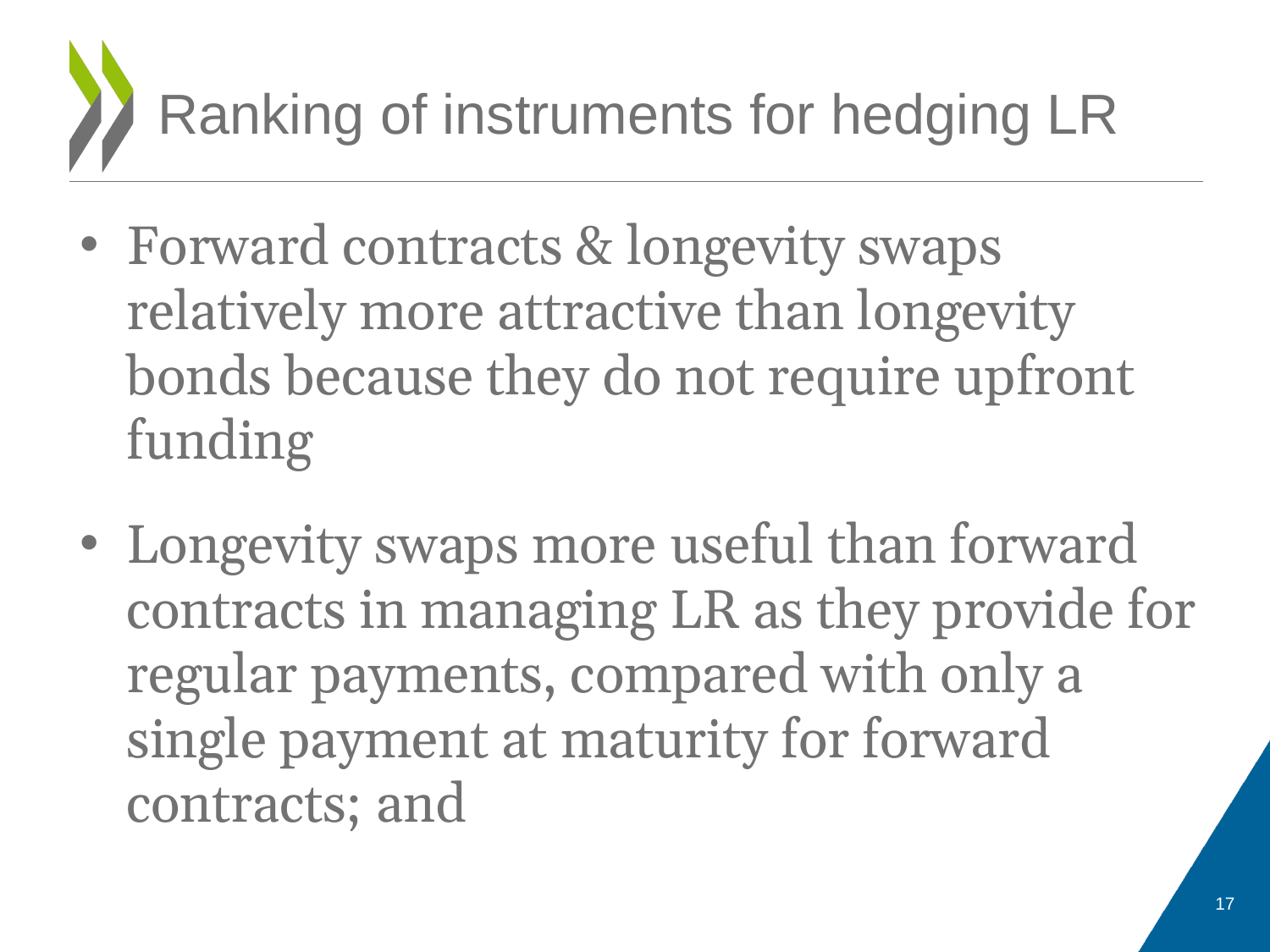

# Ranking of instruments for hedging LR
Forward contracts & longevity swaps relatively more attractive than longevity bonds because they do not require upfront funding

Longevity swaps more useful than forward contracts in managing LR as they provide for regular payments, compared with only a single payment at maturity for forward contracts; and
17